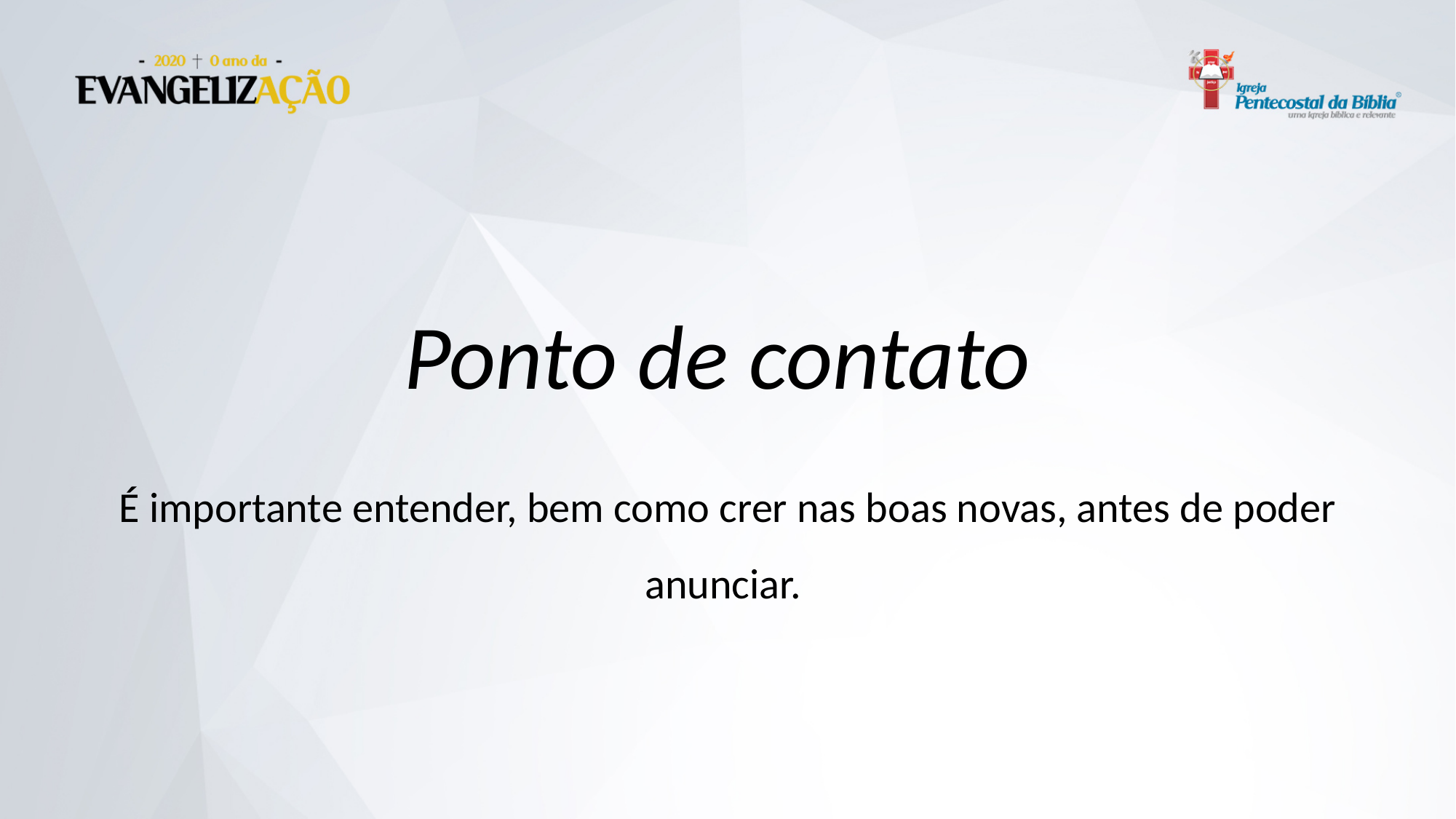

Ponto de contato

É importante entender, bem como crer nas boas novas, antes de poder anunciar.